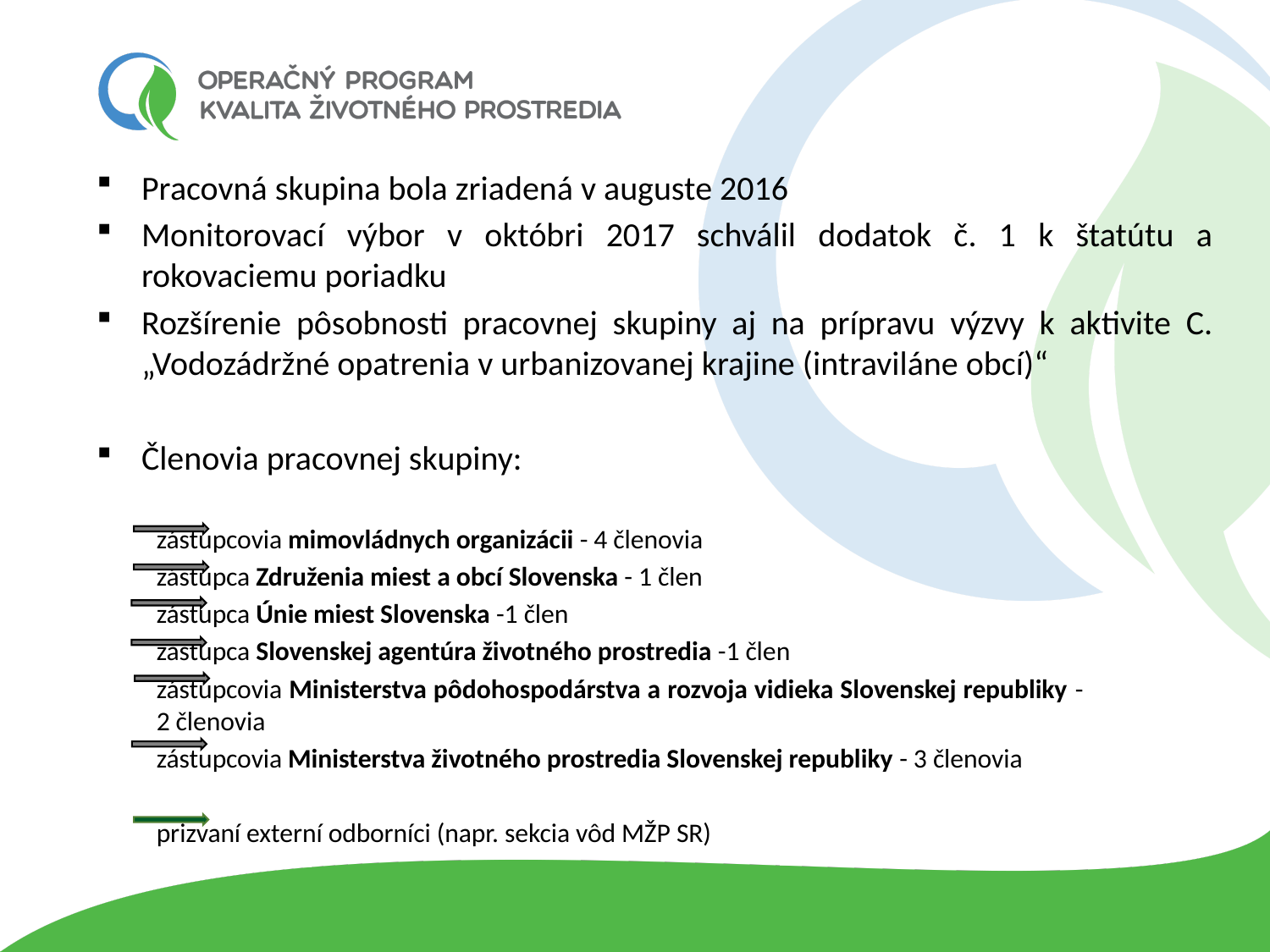

Pracovná skupina bola zriadená v auguste 2016
Monitorovací výbor v októbri 2017 schválil dodatok č. 1 k štatútu a rokovaciemu poriadku
Rozšírenie pôsobnosti pracovnej skupiny aj na prípravu výzvy k aktivite C. „Vodozádržné opatrenia v urbanizovanej krajine (intraviláne obcí)“

Členovia pracovnej skupiny:

	zástupcovia mimovládnych organizácii - 4 členovia
	zástupca Združenia miest a obcí Slovenska - 1 člen
	zástupca Únie miest Slovenska -1 člen
	zástupca Slovenskej agentúra životného prostredia -1 člen
	zástupcovia Ministerstva pôdohospodárstva a rozvoja vidieka Slovenskej republiky -                    	2 členovia
	zástupcovia Ministerstva životného prostredia Slovenskej republiky - 3 členovia

	prizvaní externí odborníci (napr. sekcia vôd MŽP SR)